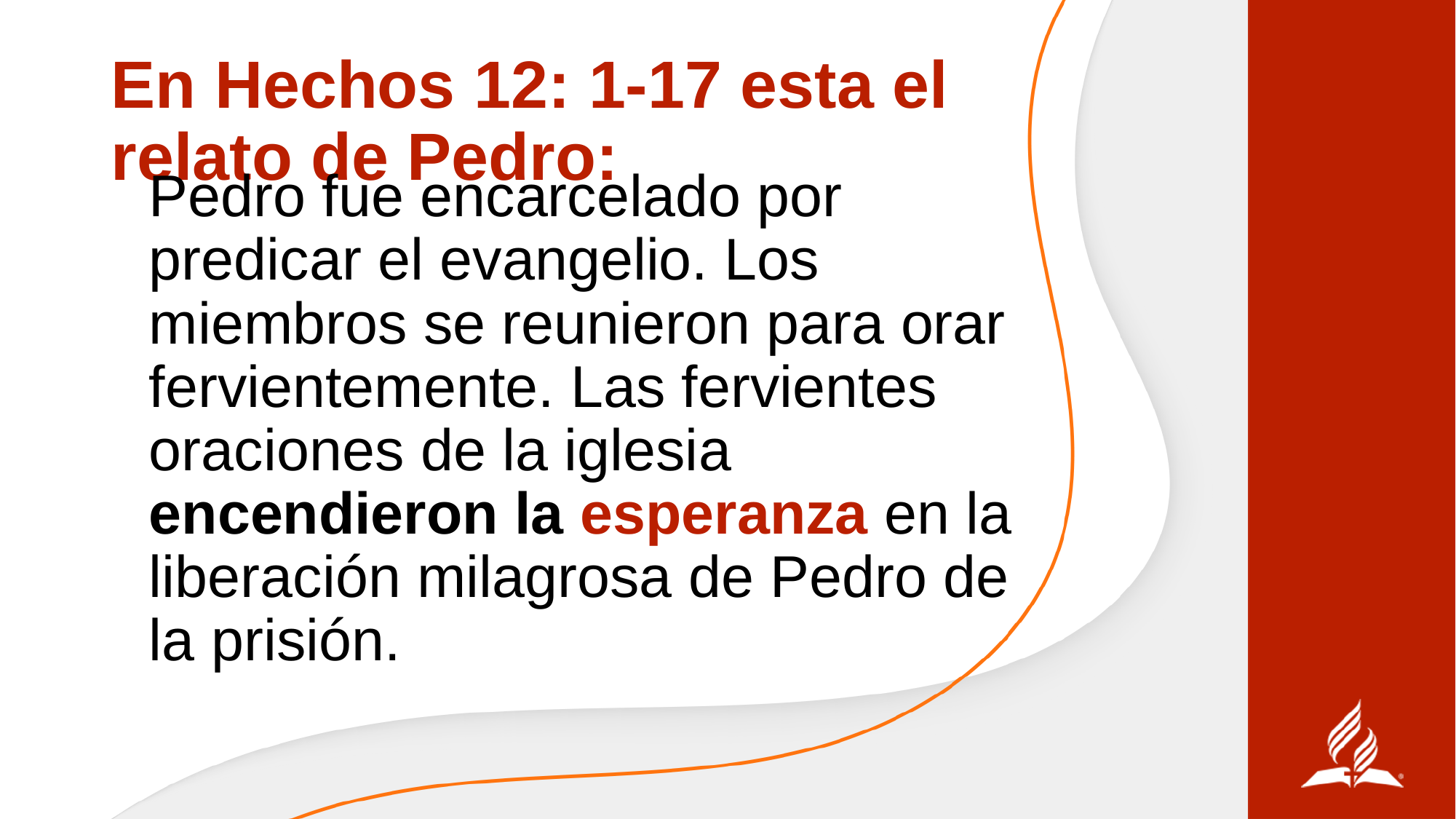

# En Hechos 12: 1-17 esta el relato de Pedro:
Pedro fue encarcelado por predicar el evangelio. Los miembros se reunieron para orar fervientemente. Las fervientes oraciones de la iglesia encendieron la esperanza en la liberación milagrosa de Pedro de la prisión.